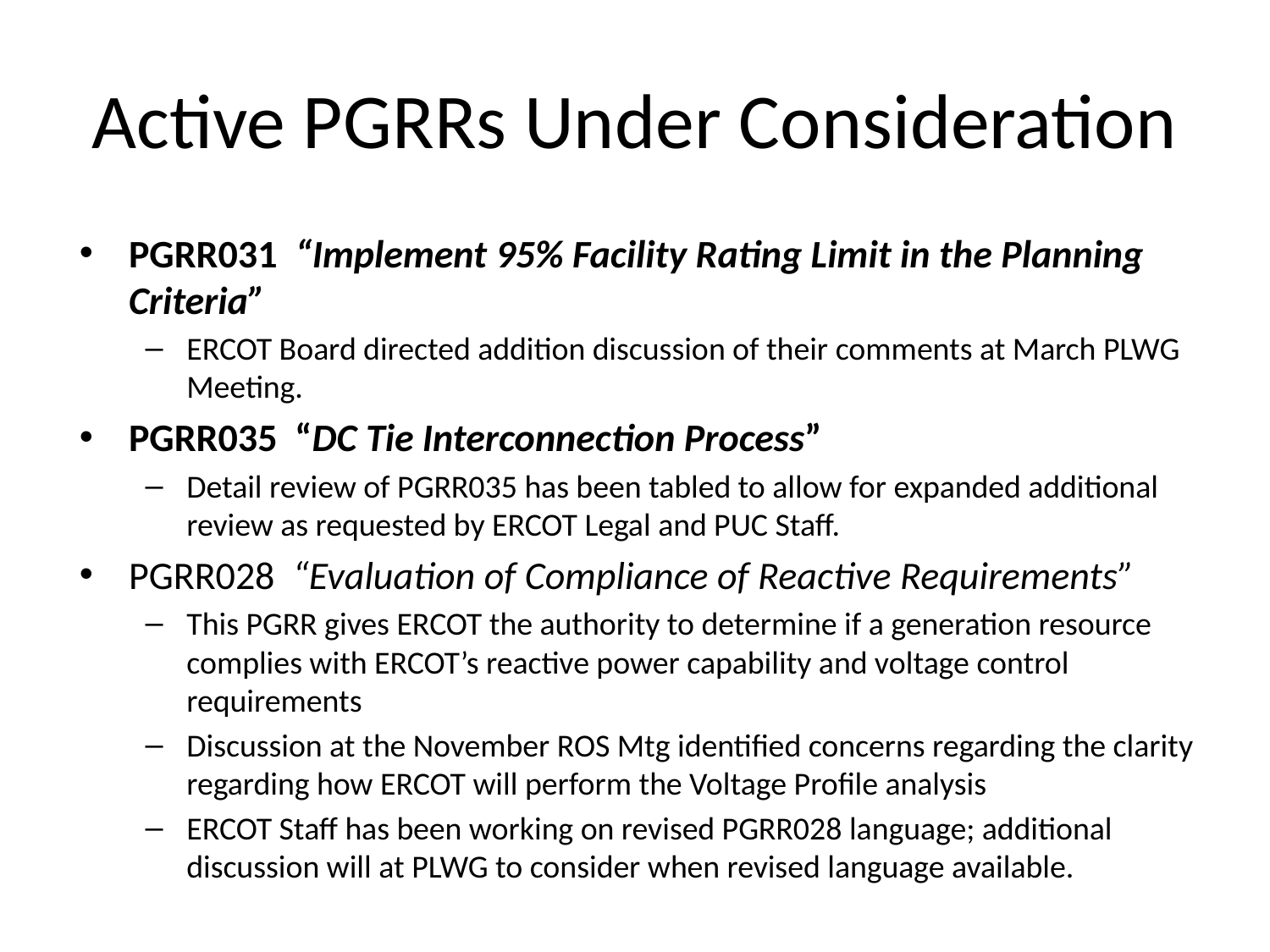

# Active PGRRs Under Consideration
PGRR031  “Implement 95% Facility Rating Limit in the Planning Criteria”
ERCOT Board directed addition discussion of their comments at March PLWG Meeting.
PGRR035  “DC Tie Interconnection Process”
Detail review of PGRR035 has been tabled to allow for expanded additional review as requested by ERCOT Legal and PUC Staff.
PGRR028  “Evaluation of Compliance of Reactive Requirements”
This PGRR gives ERCOT the authority to determine if a generation resource complies with ERCOT’s reactive power capability and voltage control requirements
Discussion at the November ROS Mtg identified concerns regarding the clarity regarding how ERCOT will perform the Voltage Profile analysis
ERCOT Staff has been working on revised PGRR028 language; additional discussion will at PLWG to consider when revised language available.